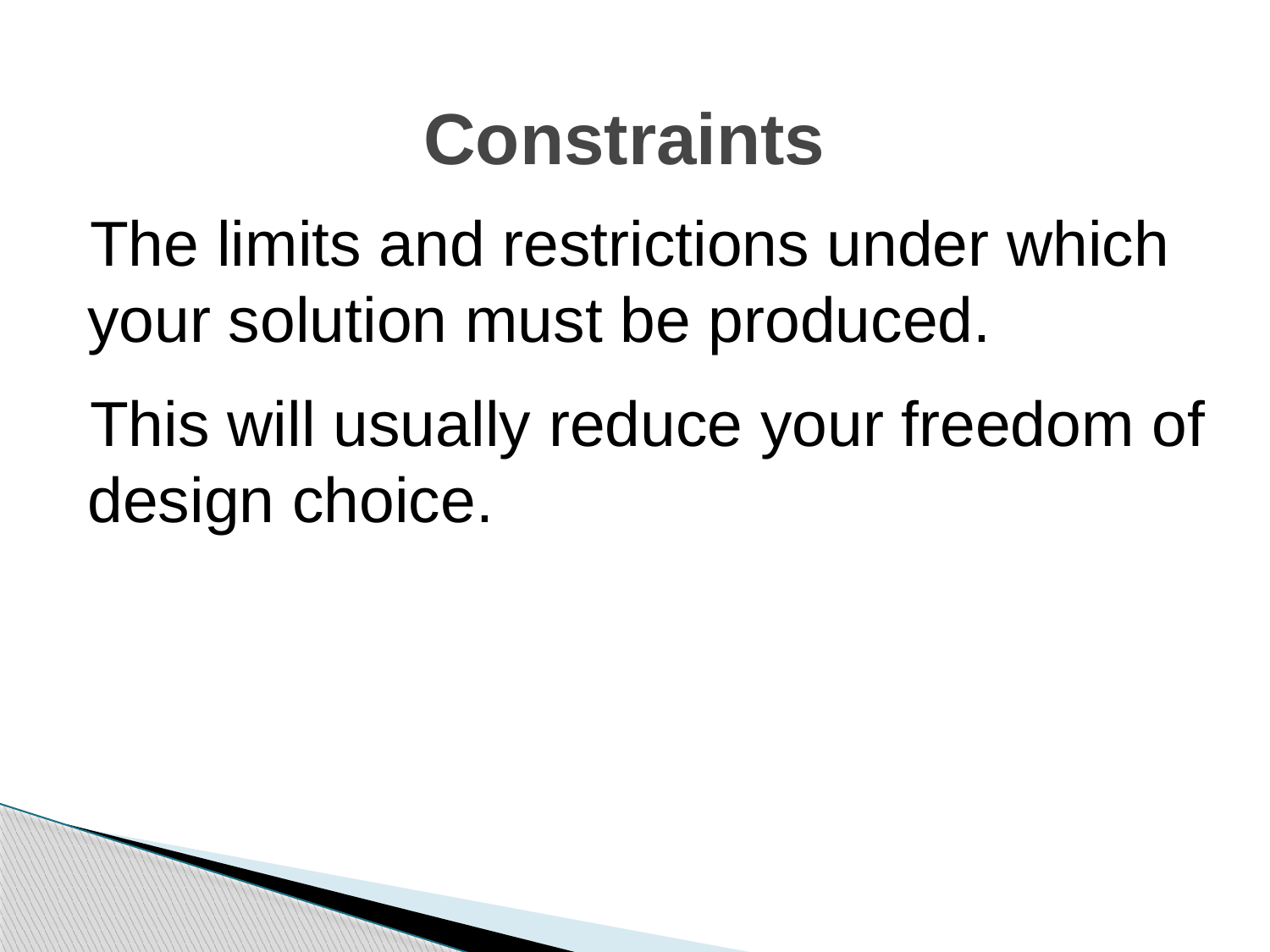

# Constraints
The limits and restrictions under which your solution must be produced.
This will usually reduce your freedom of design choice.